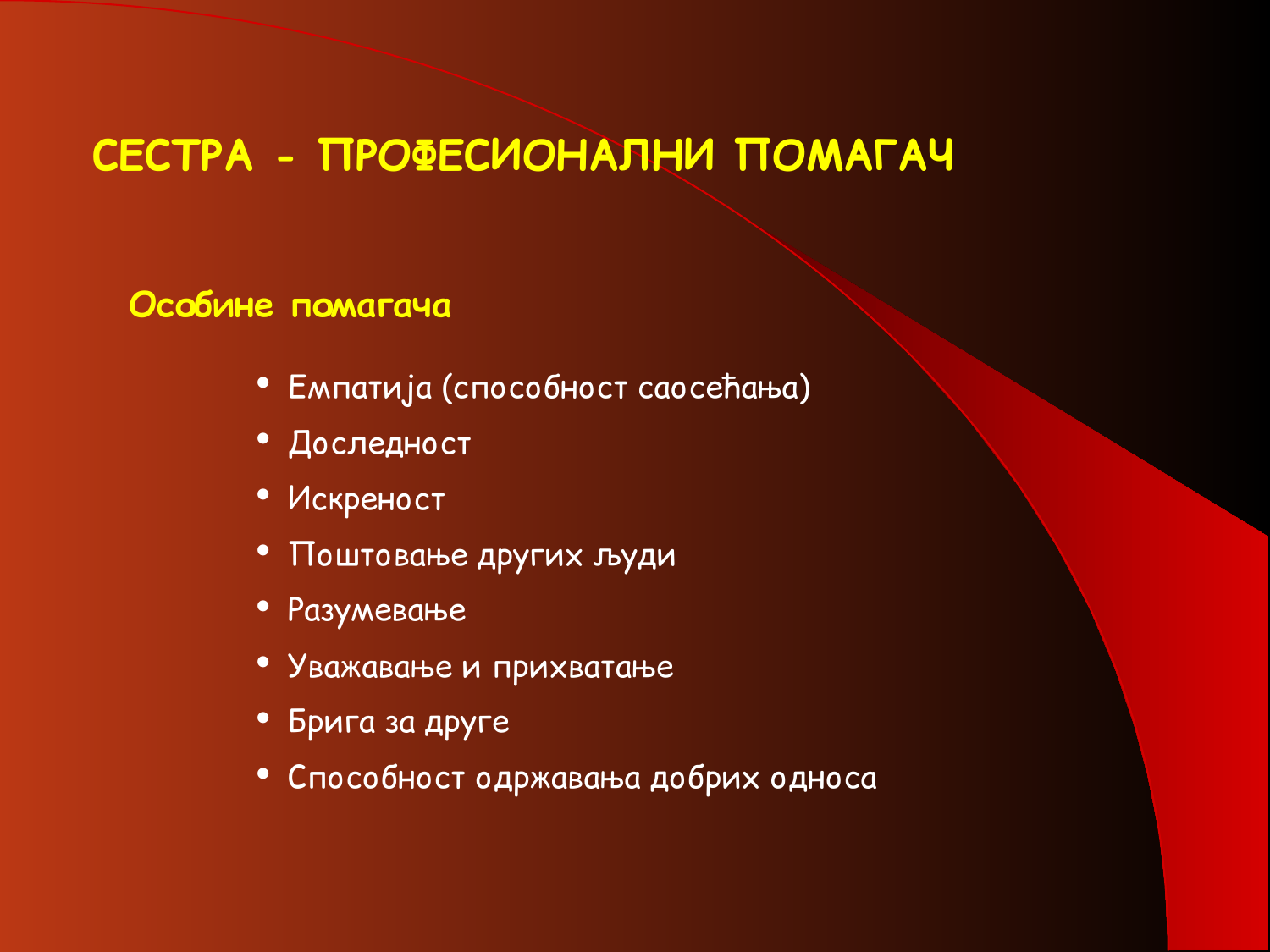

# СЕСТРА - ПРОФЕСИОНАЛНИ ПОМАГАЧ
Особине помагача

Емпатија (способност саосећања)
Доследност
Искреност
Поштовање других људи
Разумевање
Уважавање и прихватање
Брига за друге
Способност одржавања добрих односа